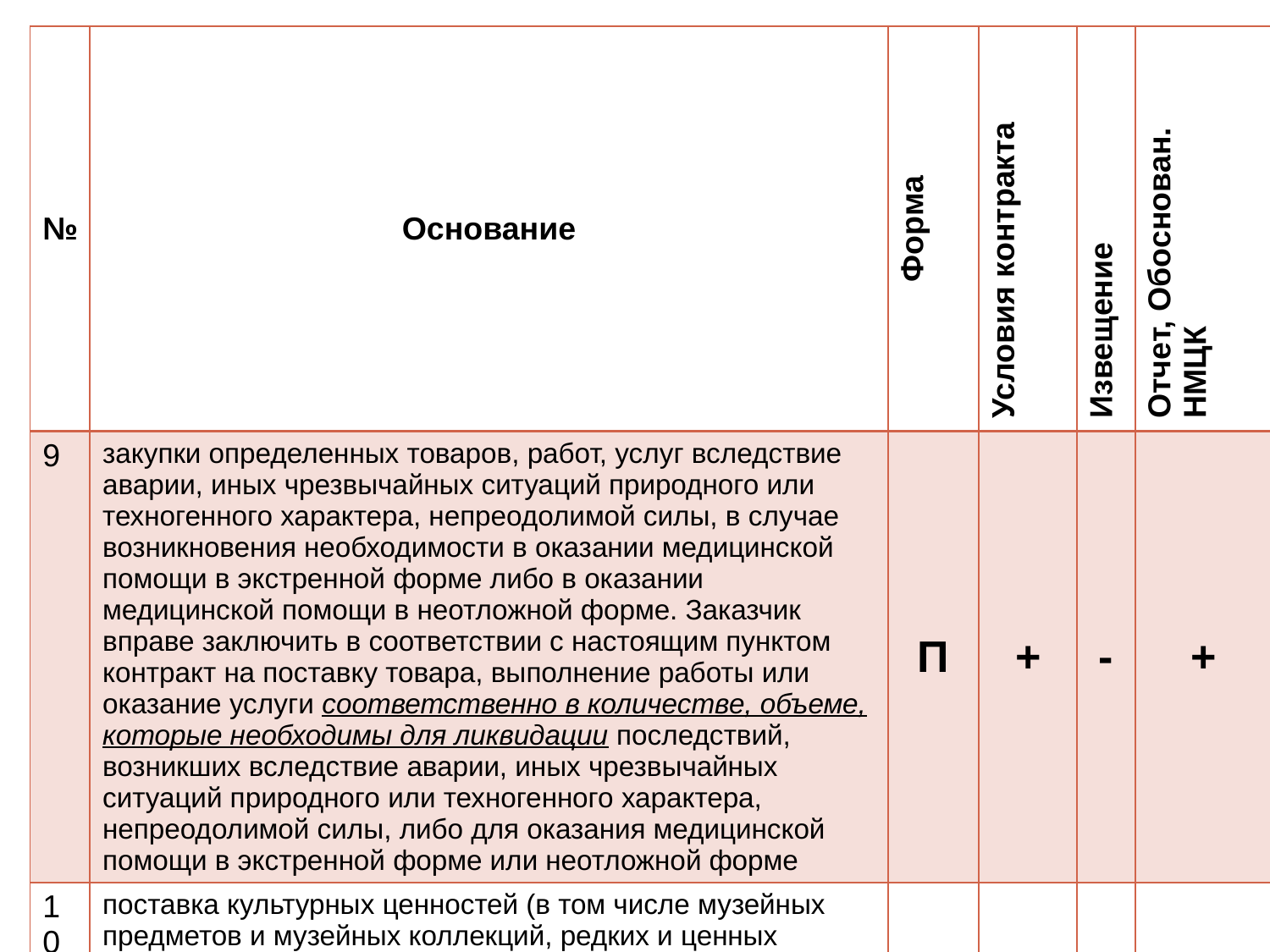

| № | Основание | Форма | Условия контракта | Извещение | Отчет, Обоснован. НМЦК |
| --- | --- | --- | --- | --- | --- |
| 9 | закупки определенных товаров, работ, услуг вследствие аварии, иных чрезвычайных ситуаций природного или техногенного характера, непреодолимой силы, в случае возникновения необходимости в оказании медицинской помощи в экстренной форме либо в оказании медицинской помощи в неотложной форме. Заказчик вправе заключить в соответствии с настоящим пунктом контракт на поставку товара, выполнение работы или оказание услуги соответственно в количестве, объеме, которые необходимы для ликвидации последствий, возникших вследствие аварии, иных чрезвычайных ситуаций природного или техногенного характера, непреодолимой силы, либо для оказания медицинской помощи в экстренной форме или неотложной форме | П | + | - | + |
| 10 | поставка культурных ценностей (в том числе музейных предметов и музейных коллекций, редких и ценных изданий, рукописей, архивных документов (включая их копии), имеющих историческое, художественное или иное культурное значение), предназначенных для пополнения государственных музейного, библиотечного, архивного фондов, кино-, фотофонда и аналогичных фондов | П | + | - | + |